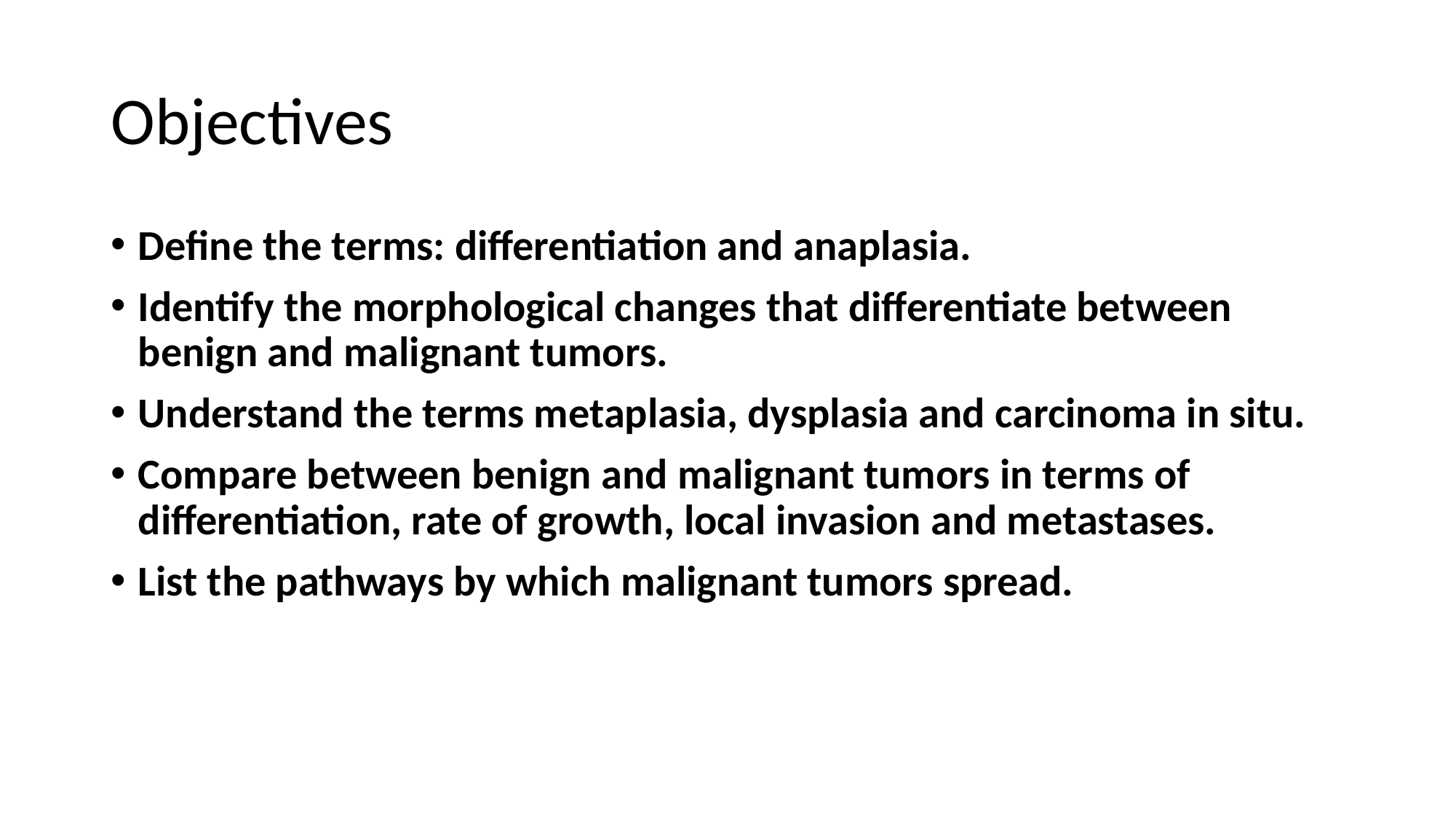

# Objectives
Define the terms: differentiation and anaplasia.
Identify the morphological changes that differentiate between benign and malignant tumors.
Understand the terms metaplasia, dysplasia and carcinoma in situ.
Compare between benign and malignant tumors in terms of differentiation, rate of growth, local invasion and metastases.
List the pathways by which malignant tumors spread.